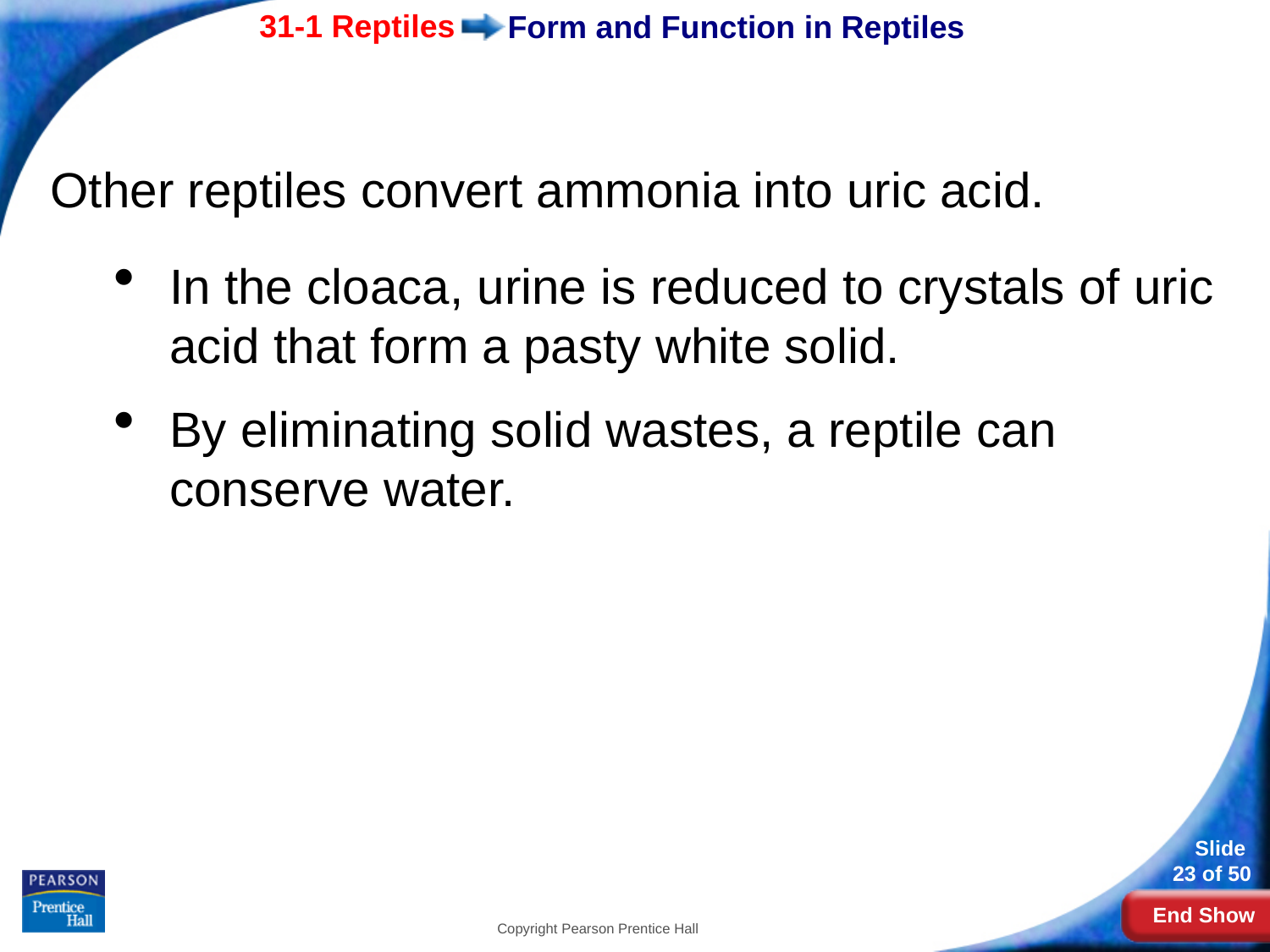

# Form and Function in Reptiles
Other reptiles convert ammonia into uric acid.
In the cloaca, urine is reduced to crystals of uric acid that form a pasty white solid.
By eliminating solid wastes, a reptile can conserve water.
Copyright Pearson Prentice Hall